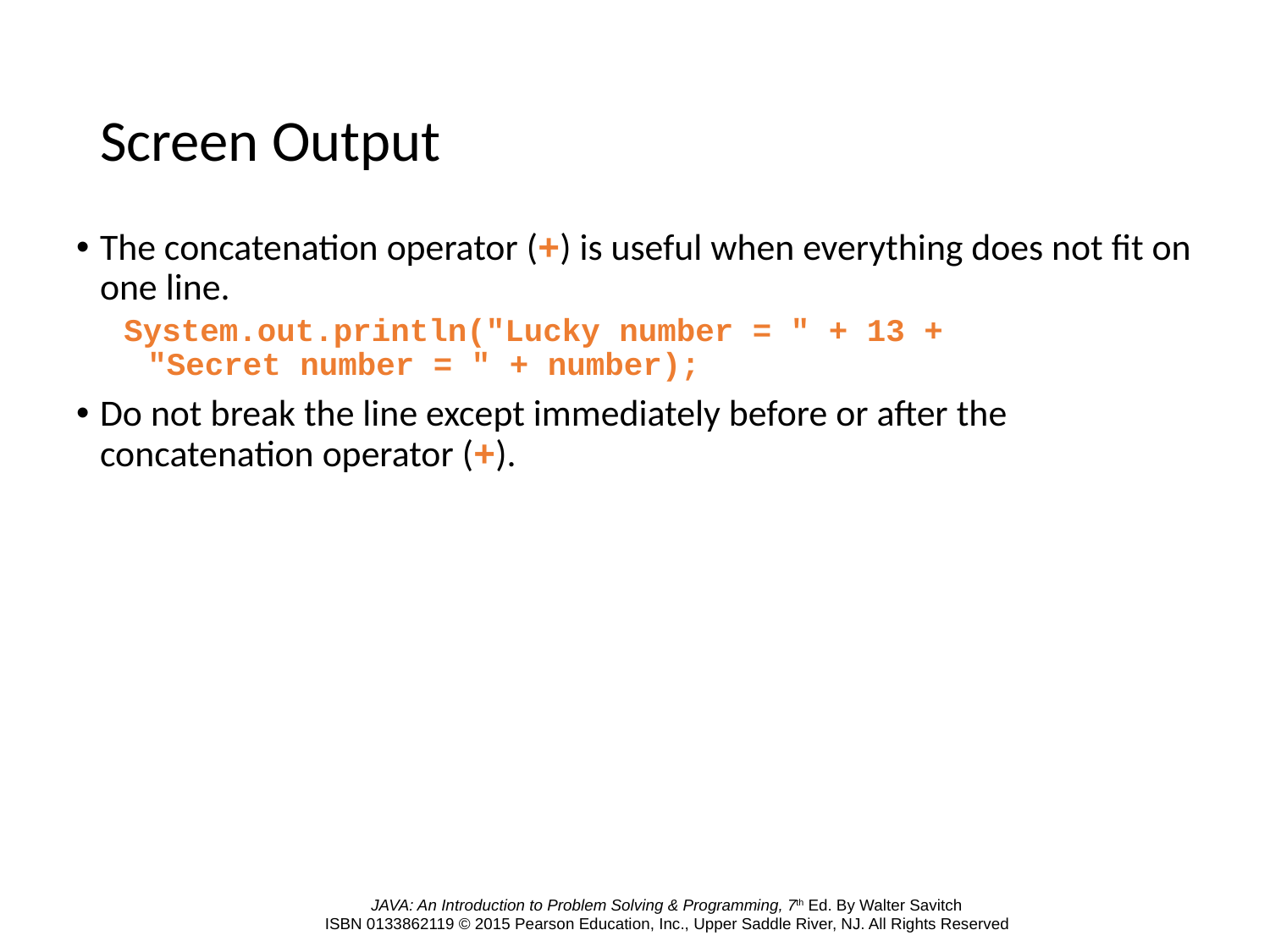

# Screen Output
The concatenation operator (+) is useful when everything does not fit on one line.
System.out.println("Lucky number = " + 13 +
"Secret number = " + number);
Do not break the line except immediately before or after the concatenation operator (+).